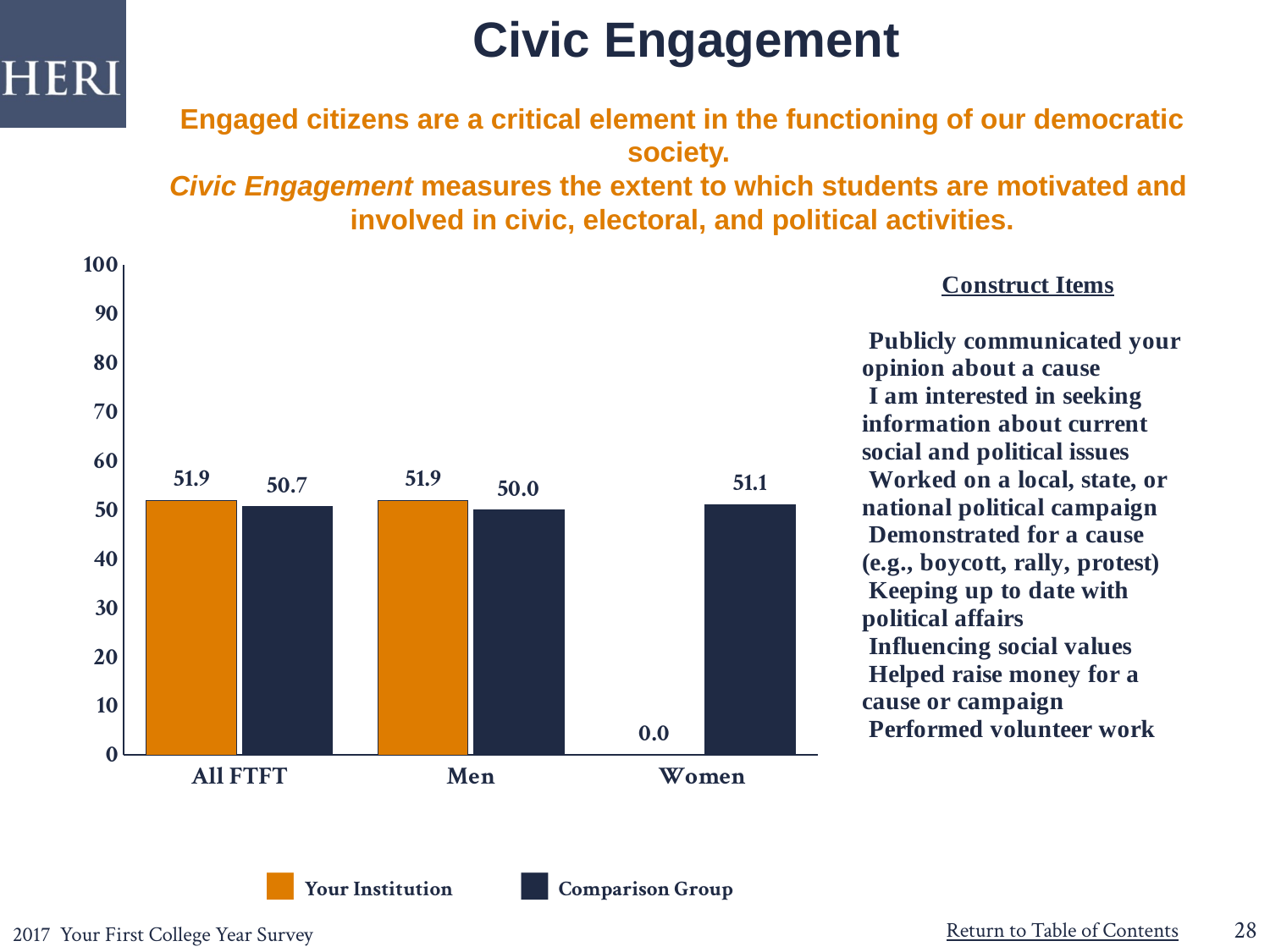

Civic Engagement
Engaged citizens are a critical element in the functioning of our democratic society.
Civic Engagement measures the extent to which students are motivated and
involved in civic, electoral, and political activities.

### Chart

| Category |  |  |
|---|---|---|
| All FTFT | 51.93 | 50.68 |
| Men | 51.93 | 50.0 |
| Women | 0.0 | 51.13 |
■ Your Institution
■ Comparison Group
2017  Your First College Year Survey
28